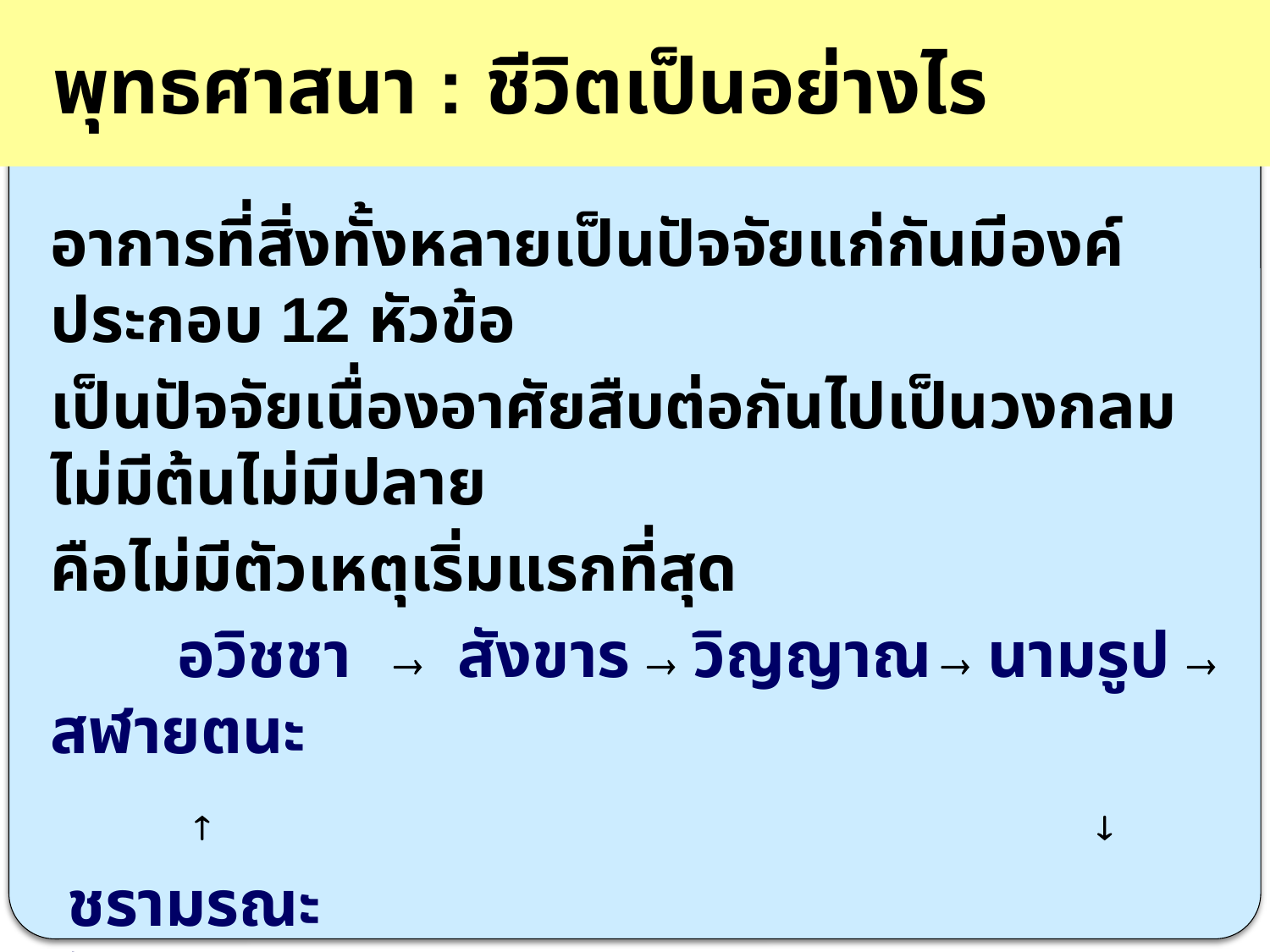

พุทธศาสนา : ชีวิตเป็นอย่างไร
  พุทธศาสนา : ชีวิตเป็นอย่างไร
	อาการที่สิ่งทั้งหลายเป็นปัจจัยแก่กันมีองค์ประกอบ 12 หัวข้อ
  	เป็นปัจจัยเนื่องอาศัยสืบต่อกันไปเป็นวงกลม ไม่มีต้นไม่มีปลาย
	คือไม่มีตัวเหตุเริ่มแรกที่สุด
		อวิชชา   →  สังขาร → วิญญาณ → นามรูป → สฬายตนะ
		 ­ 						         ↓
	 ชรามรณะ 			 		                ผัสสะ
		­					                        ↓
		ชาติ      ← ภพ       ← อุปาทาน      ← ตัณหา     ← เวทนา